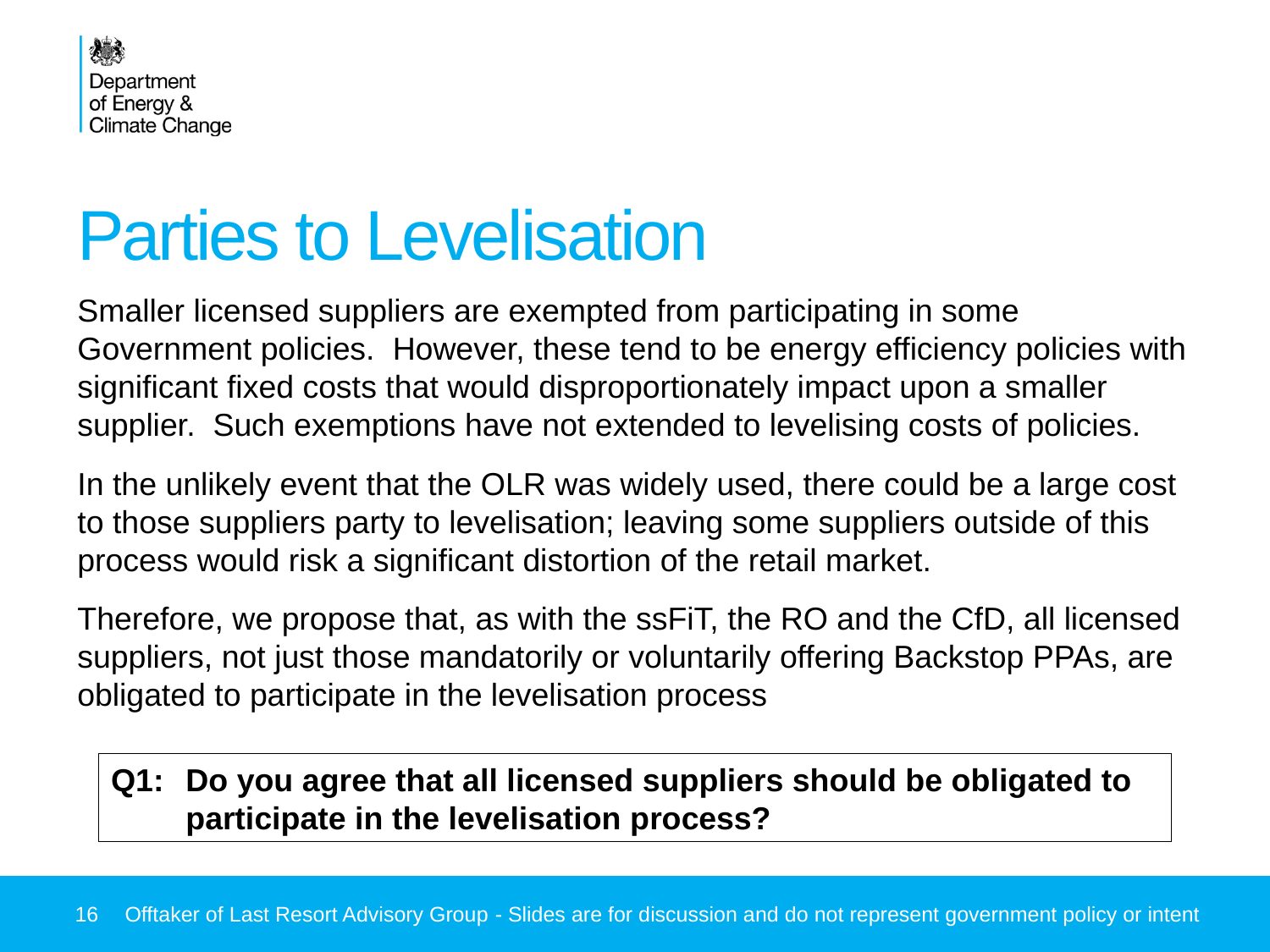

# Parties to Levelisation
Smaller licensed suppliers are exempted from participating in some Government policies.  However, these tend to be energy efficiency policies with significant fixed costs that would disproportionately impact upon a smaller supplier.  Such exemptions have not extended to levelising costs of policies.
In the unlikely event that the OLR was widely used, there could be a large cost to those suppliers party to levelisation; leaving some suppliers outside of this process would risk a significant distortion of the retail market.
Therefore, we propose that, as with the ssFiT, the RO and the CfD, all licensed suppliers, not just those mandatorily or voluntarily offering Backstop PPAs, are obligated to participate in the levelisation process

Q1:	Do you agree that all licensed suppliers should be obligated to participate in the levelisation process?
16
Offtaker of Last Resort Advisory Group - Slides are for discussion and do not represent government policy or intent